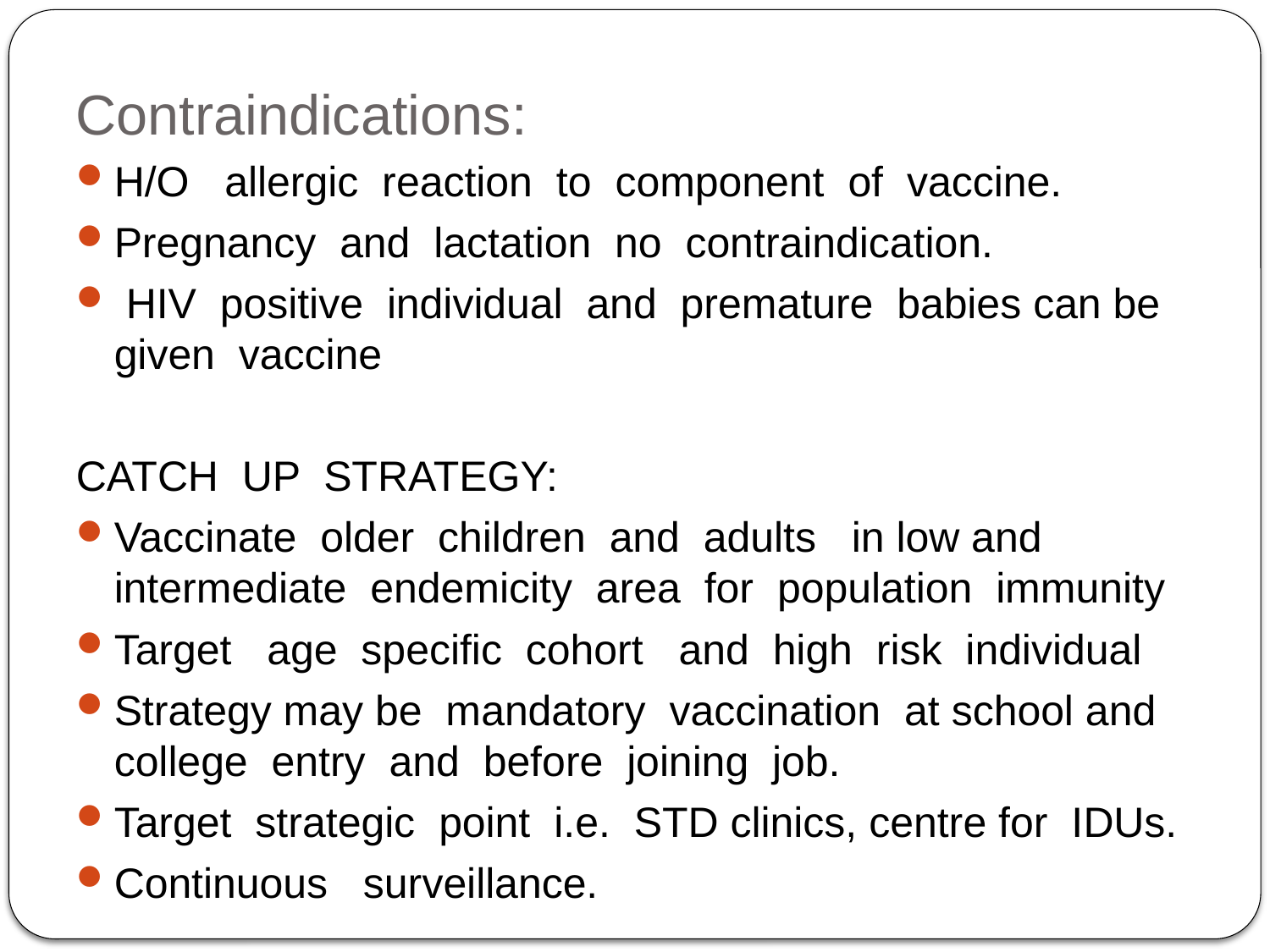

# Contraindications:
H/O   allergic  reaction  to  component  of  vaccine.
Pregnancy  and  lactation  no  contraindication.
 HIV  positive  individual  and  premature  babies can be given  vaccine

CATCH  UP  STRATEGY:
Vaccinate  older  children  and  adults   in low and intermediate  endemicity  area  for  population  immunity
Target   age  specific  cohort   and  high  risk  individual
Strategy may be  mandatory  vaccination  at school and college  entry  and  before  joining  job.
Target  strategic  point  i.e.  STD clinics, centre for  IDUs.
Continuous   surveillance.